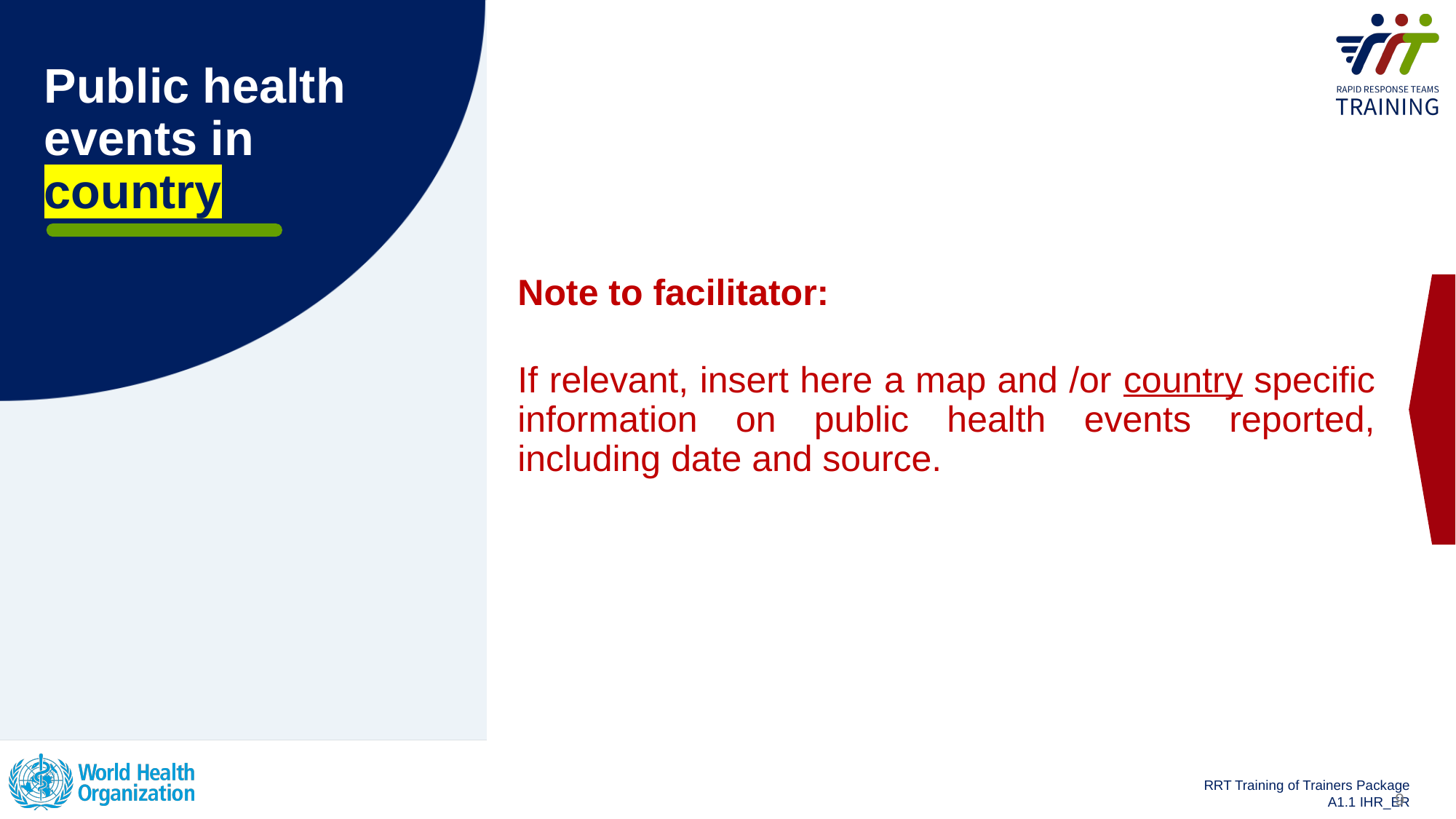

Public health events in country

Note to facilitator:

If relevant, insert here a map and /or country specific information on public health events reported, including date and source.